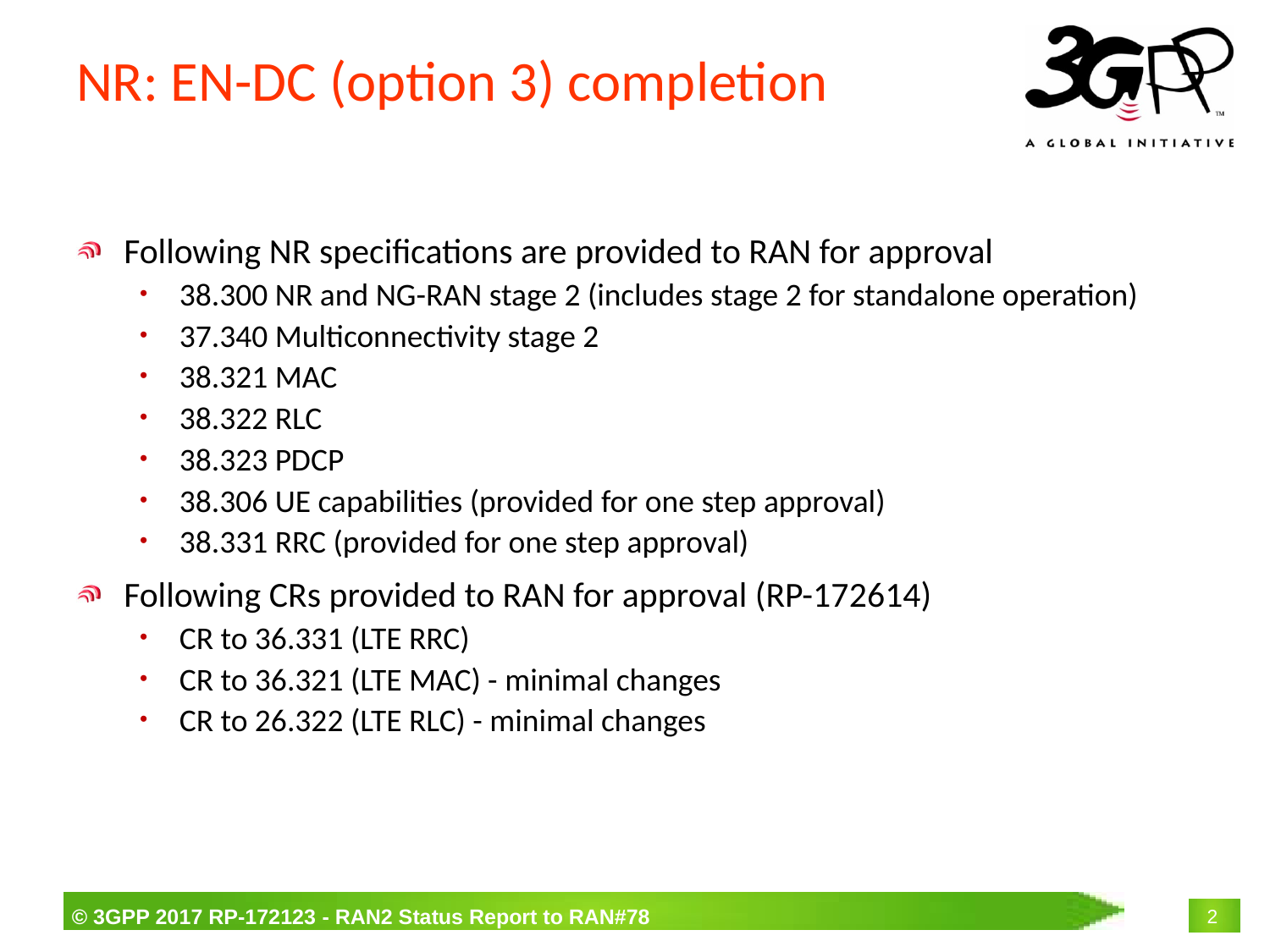

# NR: EN-DC (option 3) completion
Following NR specifications are provided to RAN for approval
38.300 NR and NG-RAN stage 2 (includes stage 2 for standalone operation)
37.340 Multiconnectivity stage 2
38.321 MAC
38.322 RLC
38.323 PDCP
38.306 UE capabilities (provided for one step approval)
38.331 RRC (provided for one step approval)
Following CRs provided to RAN for approval (RP-172614)
CR to 36.331 (LTE RRC)
CR to 36.321 (LTE MAC) - minimal changes
CR to 26.322 (LTE RLC) - minimal changes